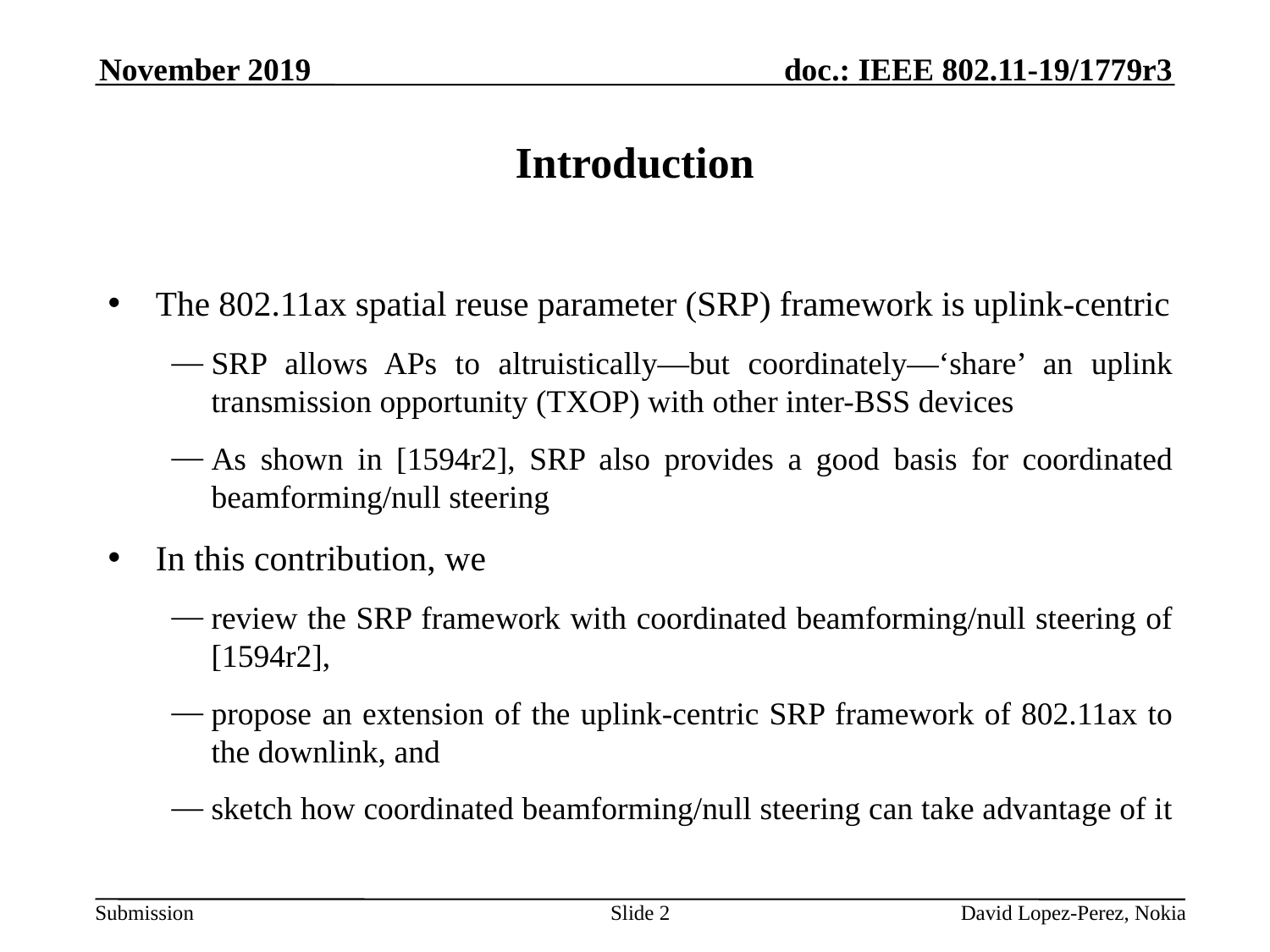

November 2019
# Introduction
The 802.11ax spatial reuse parameter (SRP) framework is uplink-centric
SRP allows APs to altruistically—but coordinately—‘share’ an uplink transmission opportunity (TXOP) with other inter-BSS devices
As shown in [1594r2], SRP also provides a good basis for coordinated beamforming/null steering
In this contribution, we
review the SRP framework with coordinated beamforming/null steering of [1594r2],
propose an extension of the uplink-centric SRP framework of 802.11ax to the downlink, and
sketch how coordinated beamforming/null steering can take advantage of it

Slide 2
 David Lopez-Perez, Nokia